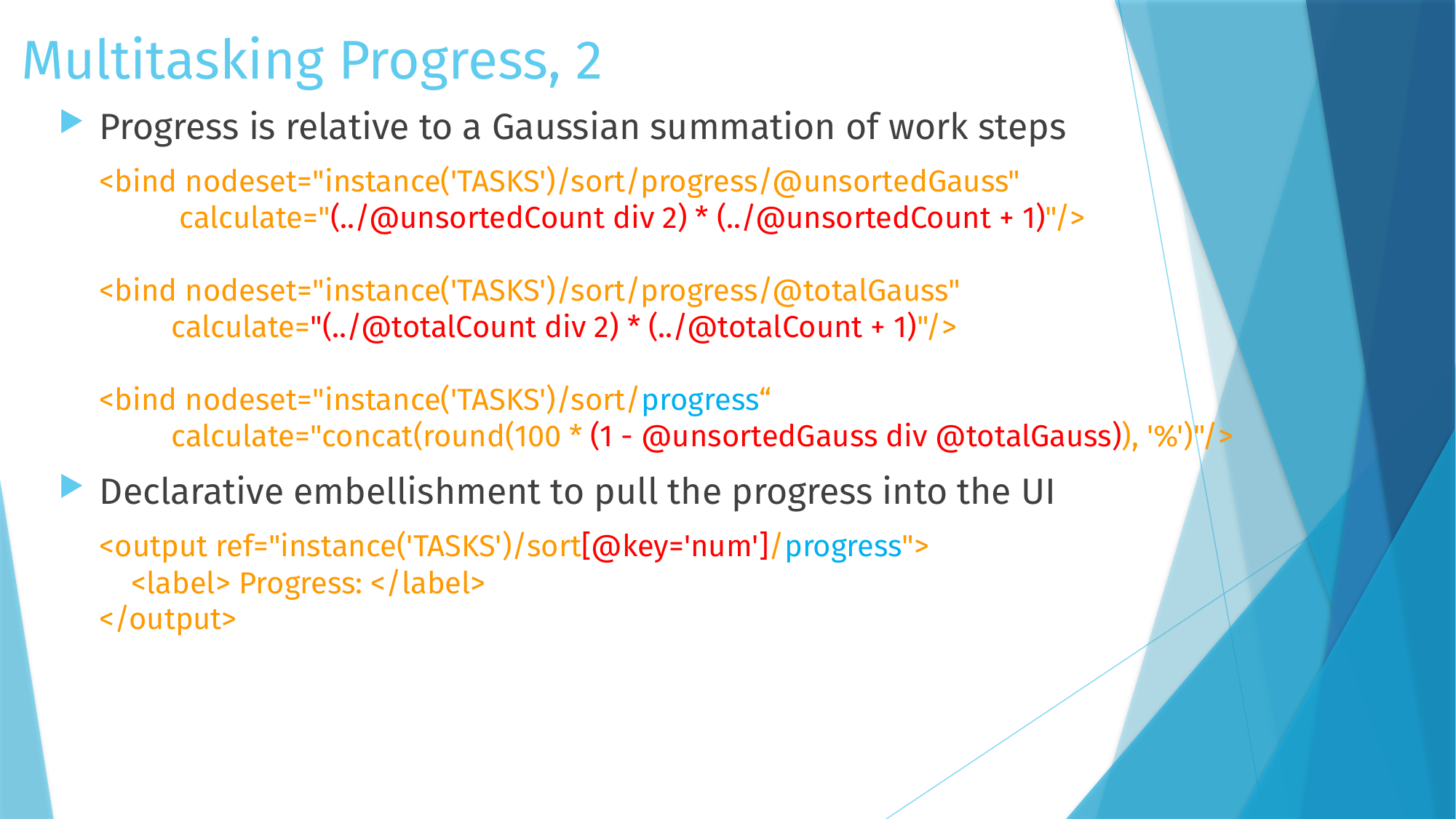

# Multitasking Progress, 2
Progress is relative to a Gaussian summation of work steps
<bind nodeset="instance('TASKS')/sort/progress/@unsortedGauss"
          calculate="(../@unsortedCount div 2) * (../@unsortedCount + 1)"/>
<bind nodeset="instance('TASKS')/sort/progress/@totalGauss"
         calculate="(../@totalCount div 2) * (../@totalCount + 1)"/>
<bind nodeset="instance('TASKS')/sort/progress“
         calculate="concat(round(100 * (1 - @unsortedGauss div @totalGauss)), '%')"/>
Declarative embellishment to pull the progress into the UI
<output ref="instance('TASKS')/sort[@key='num']/progress">
    <label> Progress: </label>
</output>